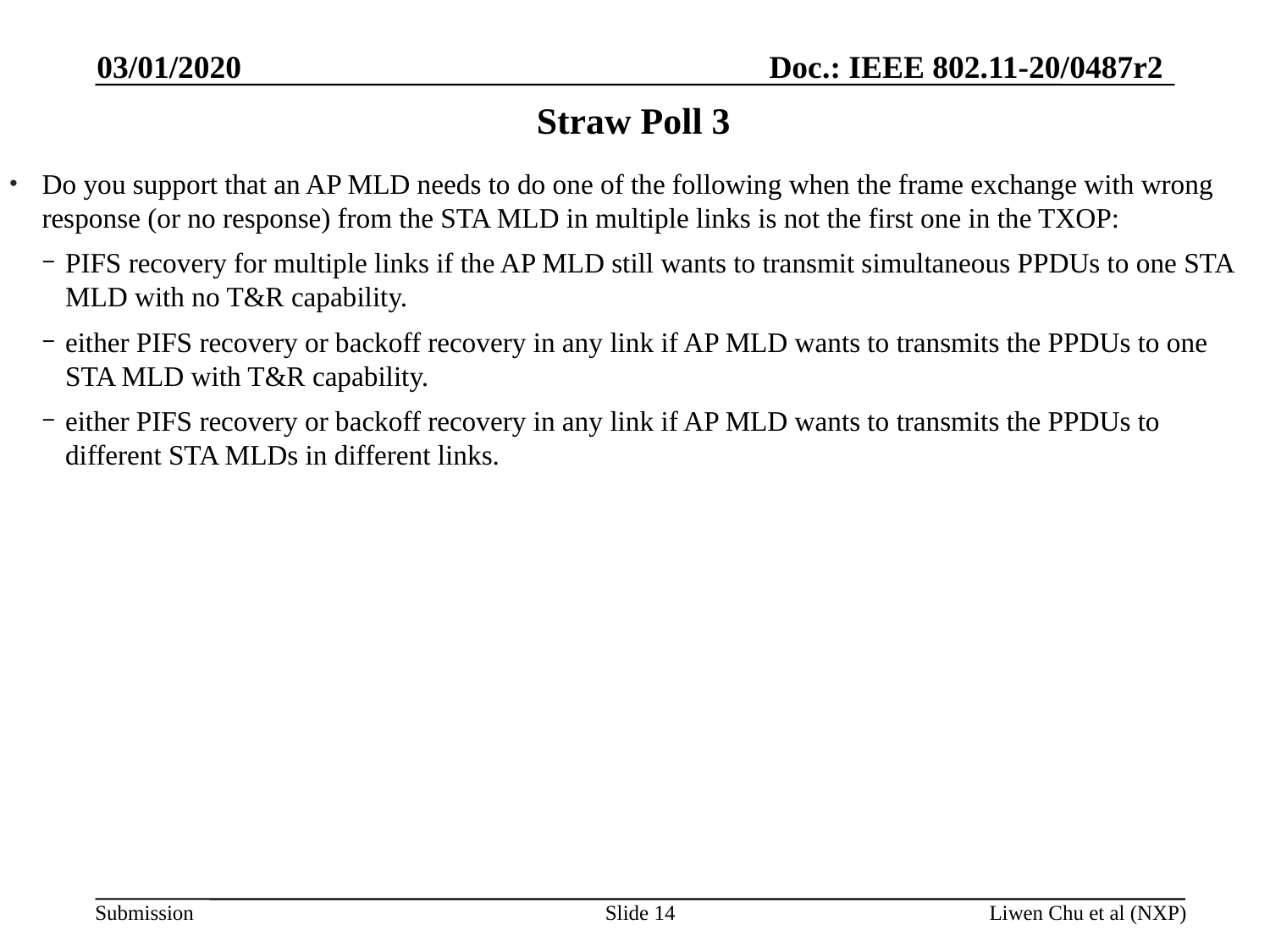

03/01/2020
# Straw Poll 3
Do you support that an AP MLD needs to do one of the following when the frame exchange with wrong response (or no response) from the STA MLD in multiple links is not the first one in the TXOP:
PIFS recovery for multiple links if the AP MLD still wants to transmit simultaneous PPDUs to one STA MLD with no T&R capability.
either PIFS recovery or backoff recovery in any link if AP MLD wants to transmits the PPDUs to one STA MLD with T&R capability.
either PIFS recovery or backoff recovery in any link if AP MLD wants to transmits the PPDUs to different STA MLDs in different links.

Slide 14
Liwen Chu et al (NXP)